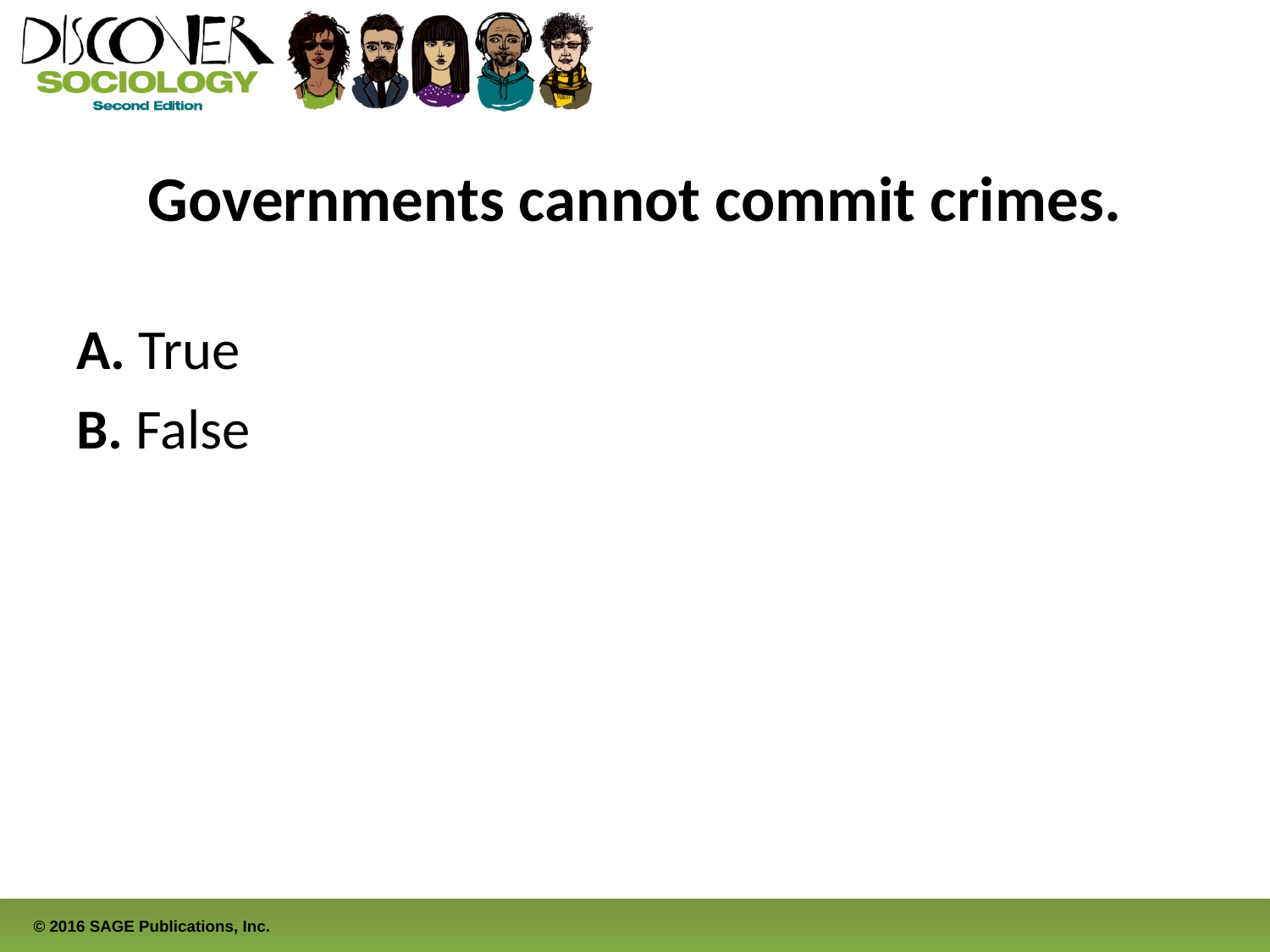

# Governments cannot commit crimes.
A. True
B. False